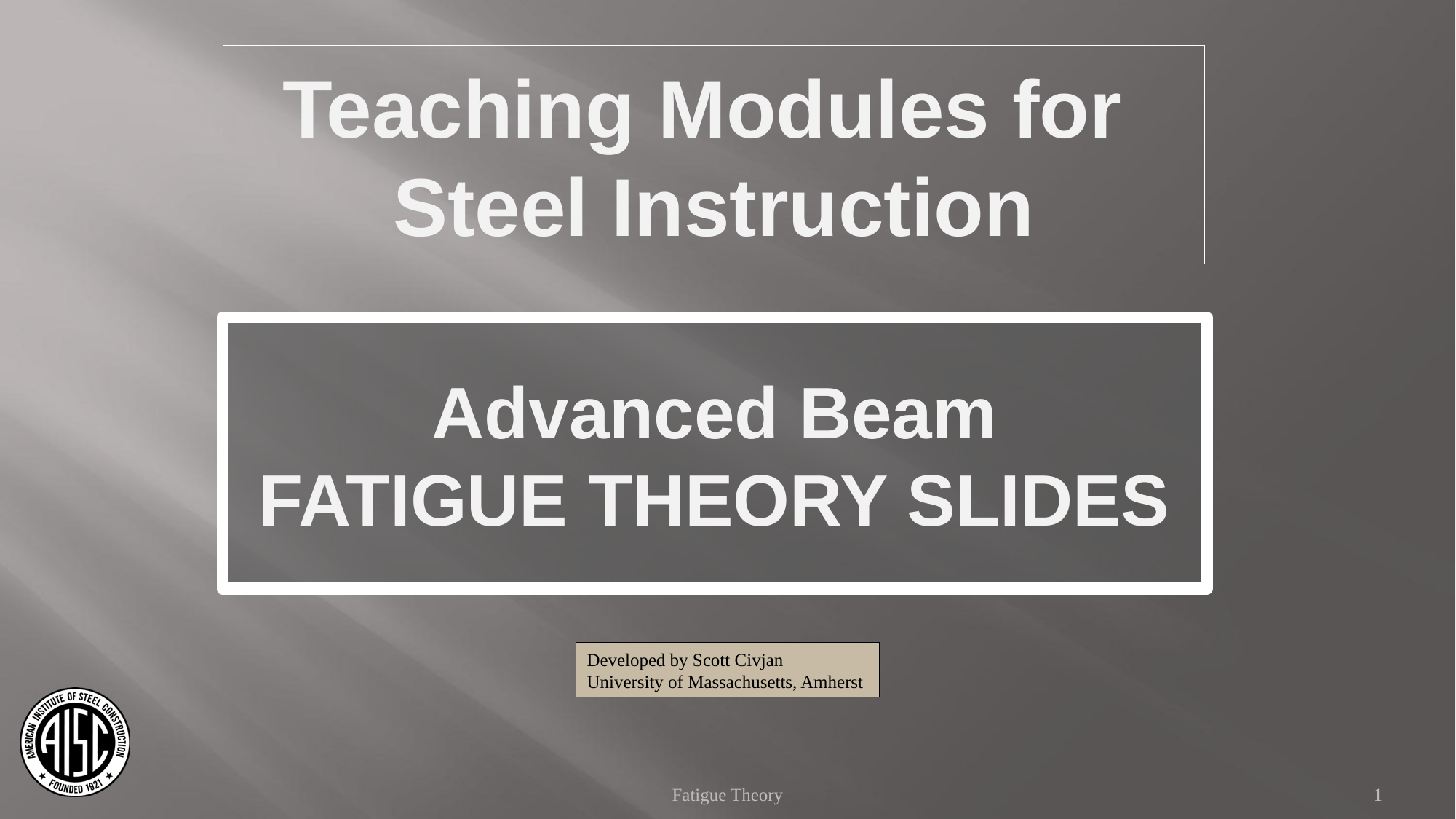

Teaching Modules for
Steel Instruction
Advanced Beam
FATIGUE THEORY SLIDES
Developed by Scott Civjan
University of Massachusetts, Amherst
Fatigue Theory
1